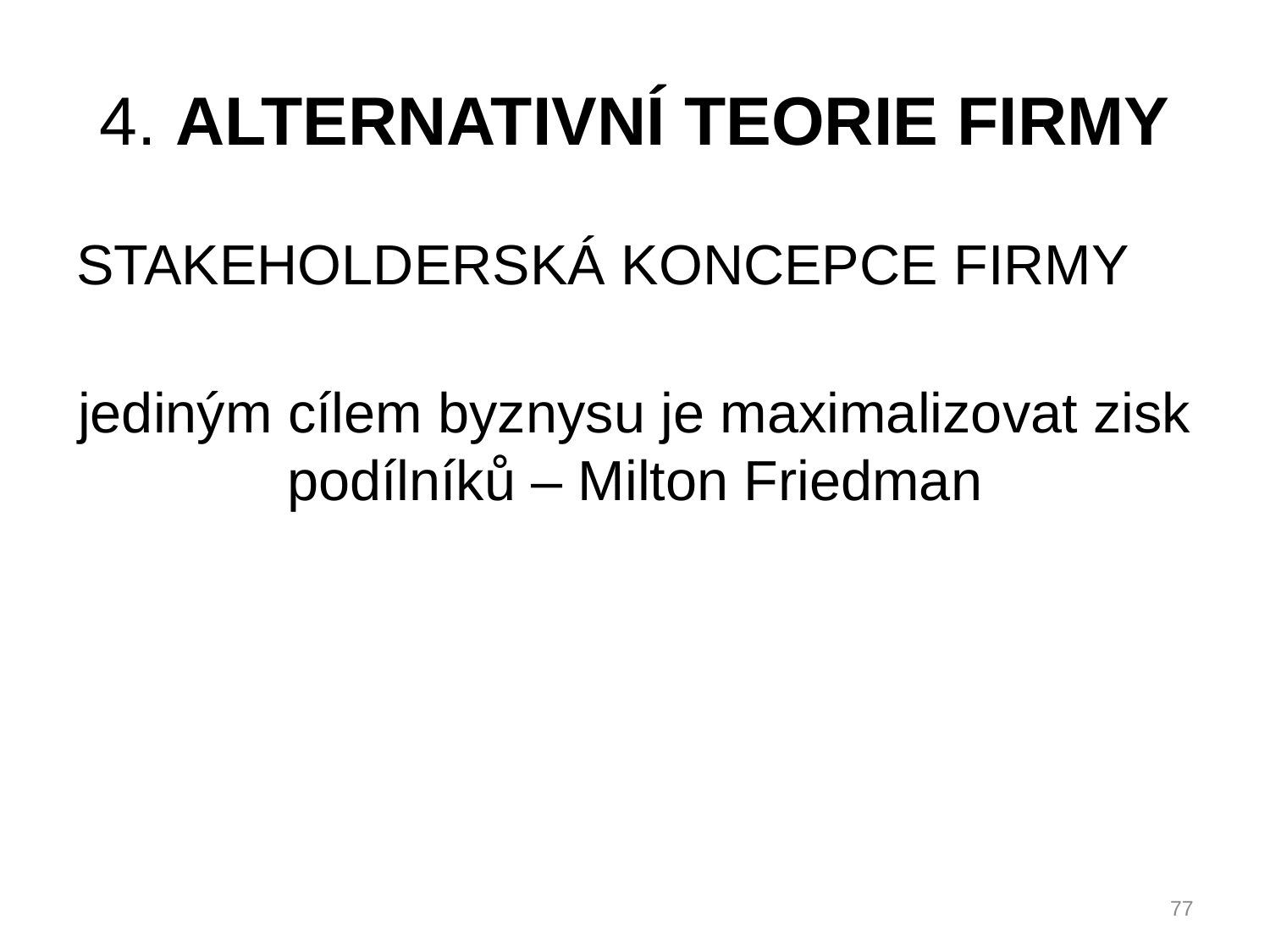

# 4. ALTERNATIVNÍ TEORIE FIRMY
STAKEHOLDERSKÁ KONCEPCE FIRMY

jediným cílem byznysu je maximalizovat zisk podílníků – Milton Friedman
77